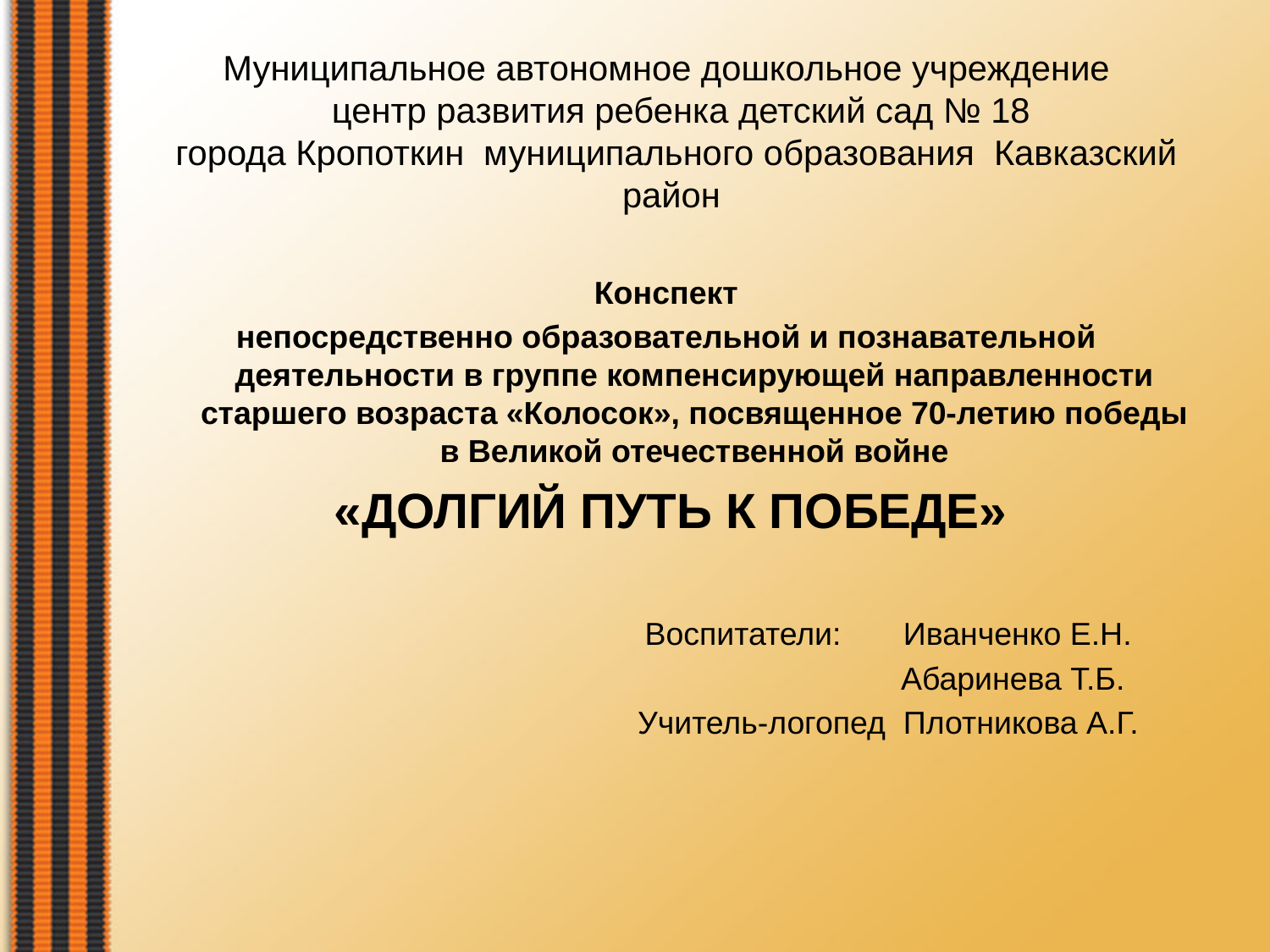

# Муниципальное автономное дошкольное учреждение центр развития ребенка детский сад № 18 города Кропоткин  муниципального образования  Кавказский район
Конспект
непосредственно образовательной и познавательной  деятельности в группе компенсирующей направленности старшего возраста «Колосок», посвященное 70-летию победы в Великой отечественной войне
«ДОЛГИЙ ПУТЬ К ПОБЕДЕ»

                                                 Воспитатели:       Иванченко Е.Н.
                                                                             Абаринева Т.Б.
                                                 Учитель-логопед  Плотникова А.Г.